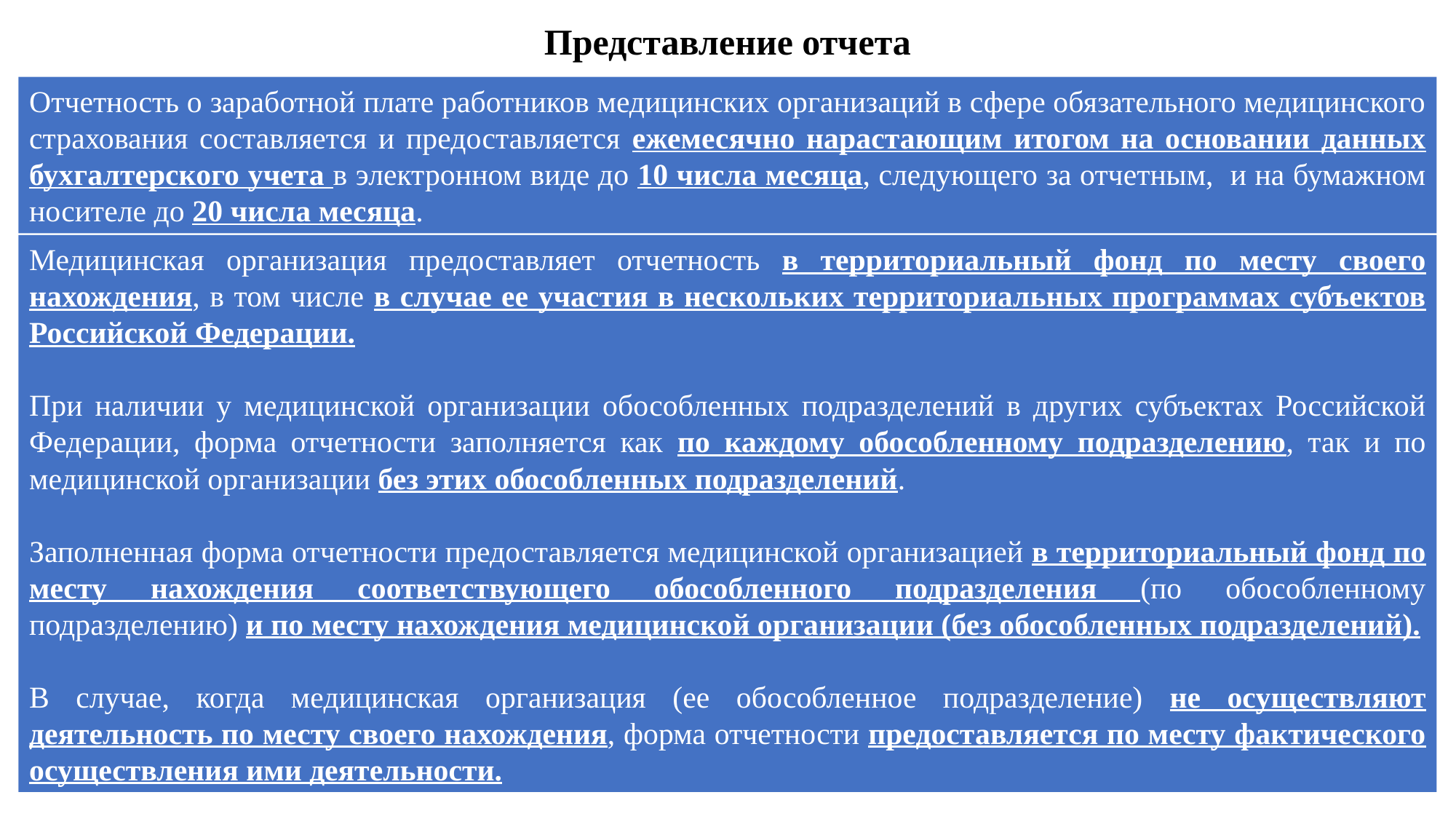

Представление отчета
Отчетность о заработной плате работников медицинских организаций в сфере обязательного медицинского страхования составляется и предоставляется ежемесячно нарастающим итогом на основании данных бухгалтерского учета в электронном виде до 10 числа месяца, следующего за отчетным,  и на бумажном носителе до 20 числа месяца.
Медицинская организация предоставляет отчетность в территориальный фонд по месту своего нахождения, в том числе в случае ее участия в нескольких территориальных программах субъектов Российской Федерации.

При наличии у медицинской организации обособленных подразделений в других субъектах Российской Федерации, форма отчетности заполняется как по каждому обособленному подразделению, так и по медицинской организации без этих обособленных подразделений.

Заполненная форма отчетности предоставляется медицинской организацией в территориальный фонд по месту нахождения соответствующего обособленного подразделения (по обособленному подразделению) и по месту нахождения медицинской организации (без обособленных подразделений).

В случае, когда медицинская организация (ее обособленное подразделение) не осуществляют деятельность по месту своего нахождения, форма отчетности предоставляется по месту фактического осуществления ими деятельности.